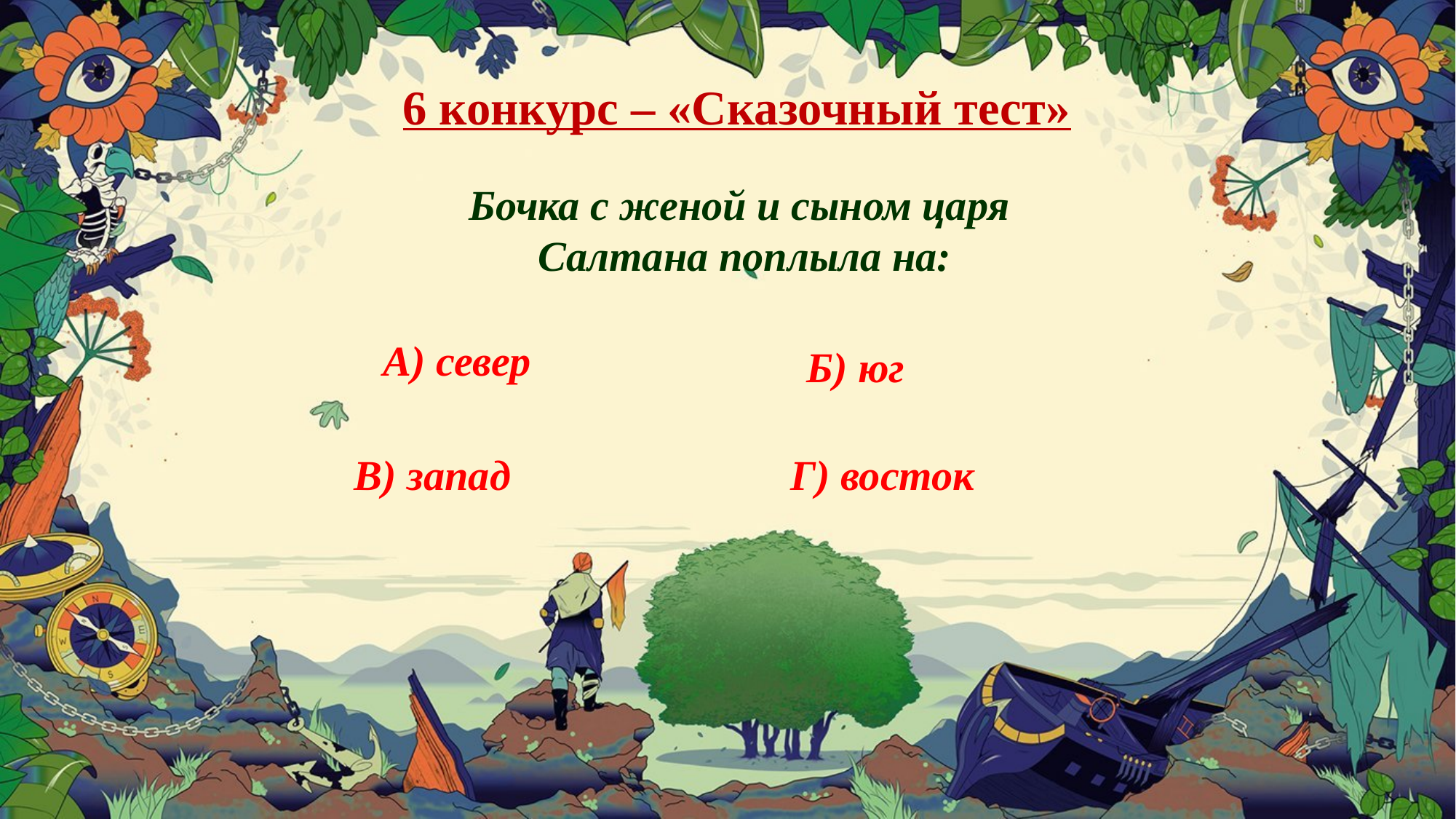

6 конкурс – «Сказочный тест»
Бочка с женой и сыном царя
Салтана поплыла на:
А) север
Б) юг
В) запад
Г) восток